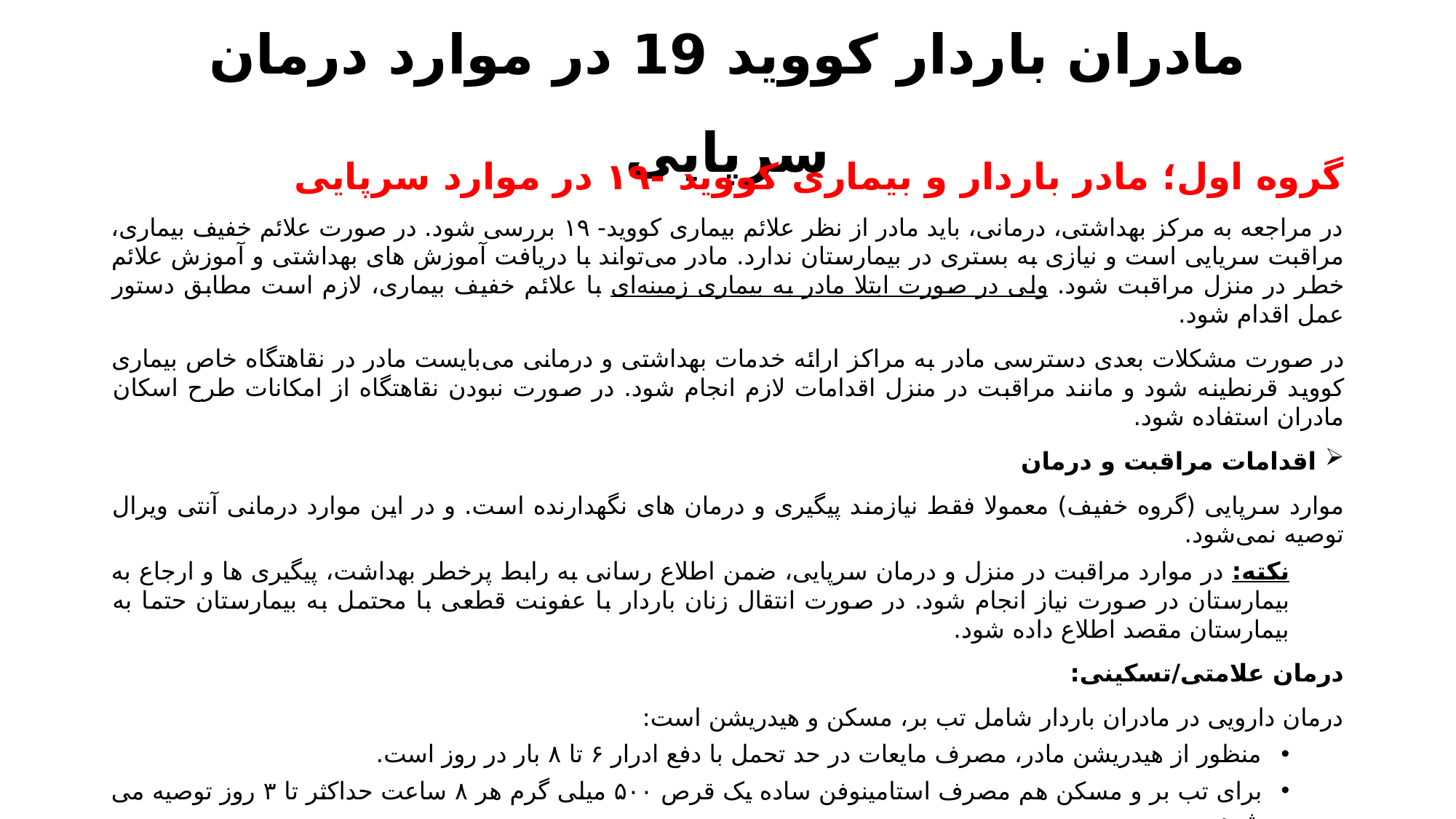

# مادران باردار کووید 19 در موارد درمان سرپایی
گروه اول؛ مادر باردار و بیماری کووید -۱۹ در موارد سرپایی
در مراجعه به مرکز بهداشتی، درمانی، باید مادر از نظر علائم بیماری کووید- ۱۹ بررسی شود. در صورت علائم خفیف بیماری، مراقبت سریایی است و نیازی به بستری در بیمارستان ندارد. مادر می‌تواند با دریافت آموزش های بهداشتی و آموزش علائم خطر در منزل مراقبت شود. ولی در صورت ابتلا مادر به بیماری زمینه‌ای با علائم خفیف بیماری، لازم است مطابق دستور عمل اقدام شود.
در صورت مشکلات بعدی دسترسی مادر به مراکز ارائه خدمات بهداشتی و درمانی می‌بایست مادر در نقاهتگاه خاص بیماری کووید قرنطینه شود و مانند مراقبت در منزل اقدامات لازم انجام شود. در صورت نبودن نقاهتگاه از امکانات طرح اسکان مادران استفاده شود.
اقدامات مراقبت و درمان
موارد سرپایی (گروه خفيف) معمولا فقط نیازمند پیگیری و درمان های نگهدارنده است. و در این موارد درمانی آنتی ویرال توصیه نمی‌شود.
نکته: در موارد مراقبت در منزل و درمان سرپایی، ضمن اطلاع رسانی به رابط پرخطر بهداشت، پیگیری ها و ارجاع به بیمارستان در صورت نیاز انجام شود. در صورت انتقال زنان باردار با عفونت قطعی با محتمل به بیمارستان حتما به بیمارستان مقصد اطلاع داده شود.
درمان علامتی/تسکینی:
درمان دارویی در مادران باردار شامل تب بر، مسکن و هیدریشن است:
منظور از هیدریشن مادر، مصرف مایعات در حد تحمل با دفع ادرار ۶ تا ۸ بار در روز است.
برای تب بر و مسکن هم مصرف استامینوفن ساده یک قرص ۵۰۰ میلی گرم هر ۸ ساعت حداکثر تا ۳ روز توصیه می شود.
		در صورت عدم پاسخ گویی تا ۳ روز مادر باید برای بررسی مجدد به بیمارستان مراجعه کند.